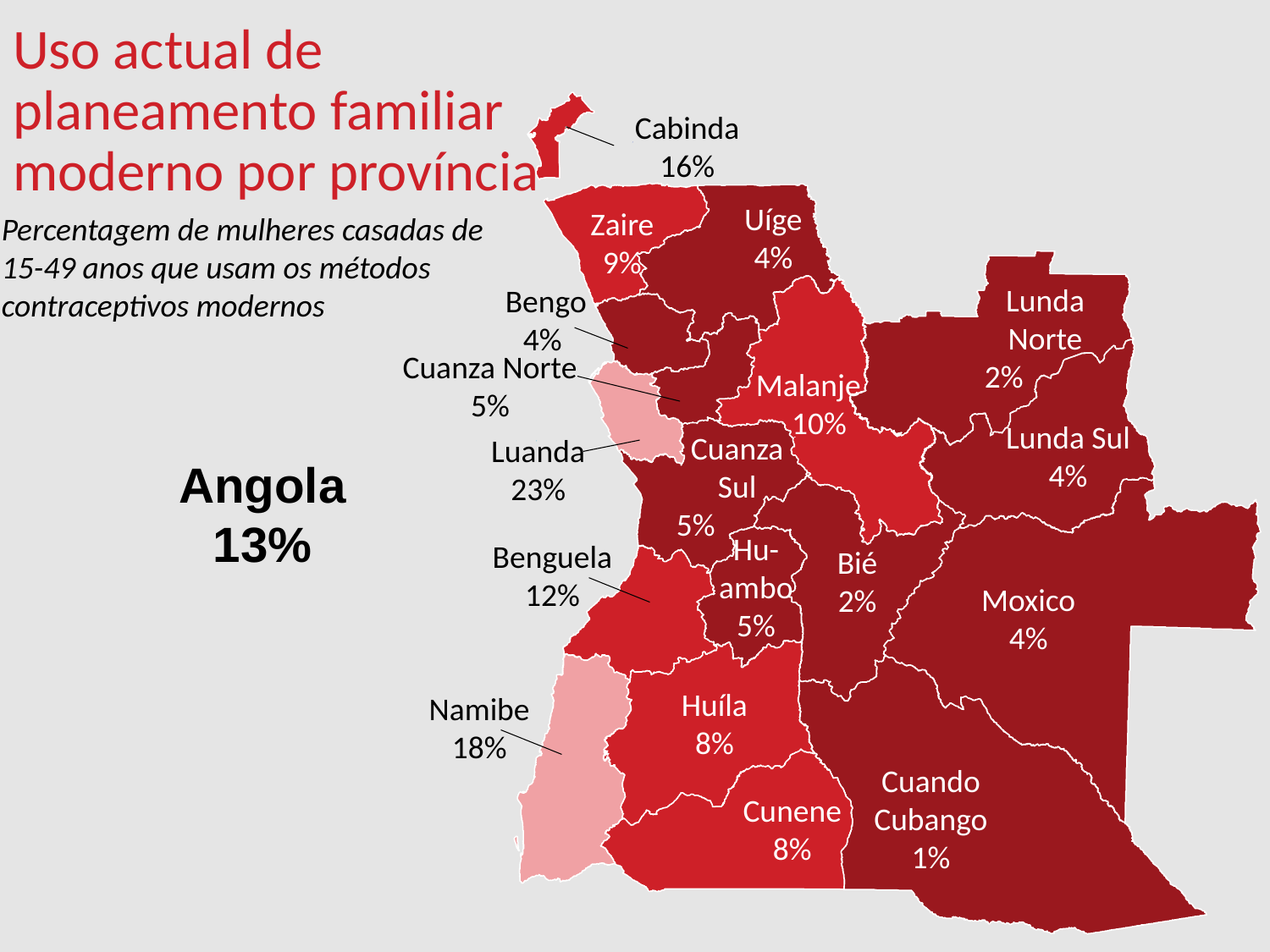

Uso actual de planeamento familiar moderno por província

Cabinda
16%
Uíge
4%
Zaire
9%
Percentagem de mulheres casadas de 15-49 anos que usam os métodos contraceptivos modernos
Lunda Norte
2%
Bengo
4%
Cuanza Norte
5%
Malanje
   10%
Lunda Sul
4%
Cuanza Sul
5%
Luanda
23%
Angola
13%
Hu-
ambo
5%
Benguela
12%
Bié
2%
Moxico
4%
Huíla
8%
Namibe
18%
Cuando Cubango
1%
Cunene
8%